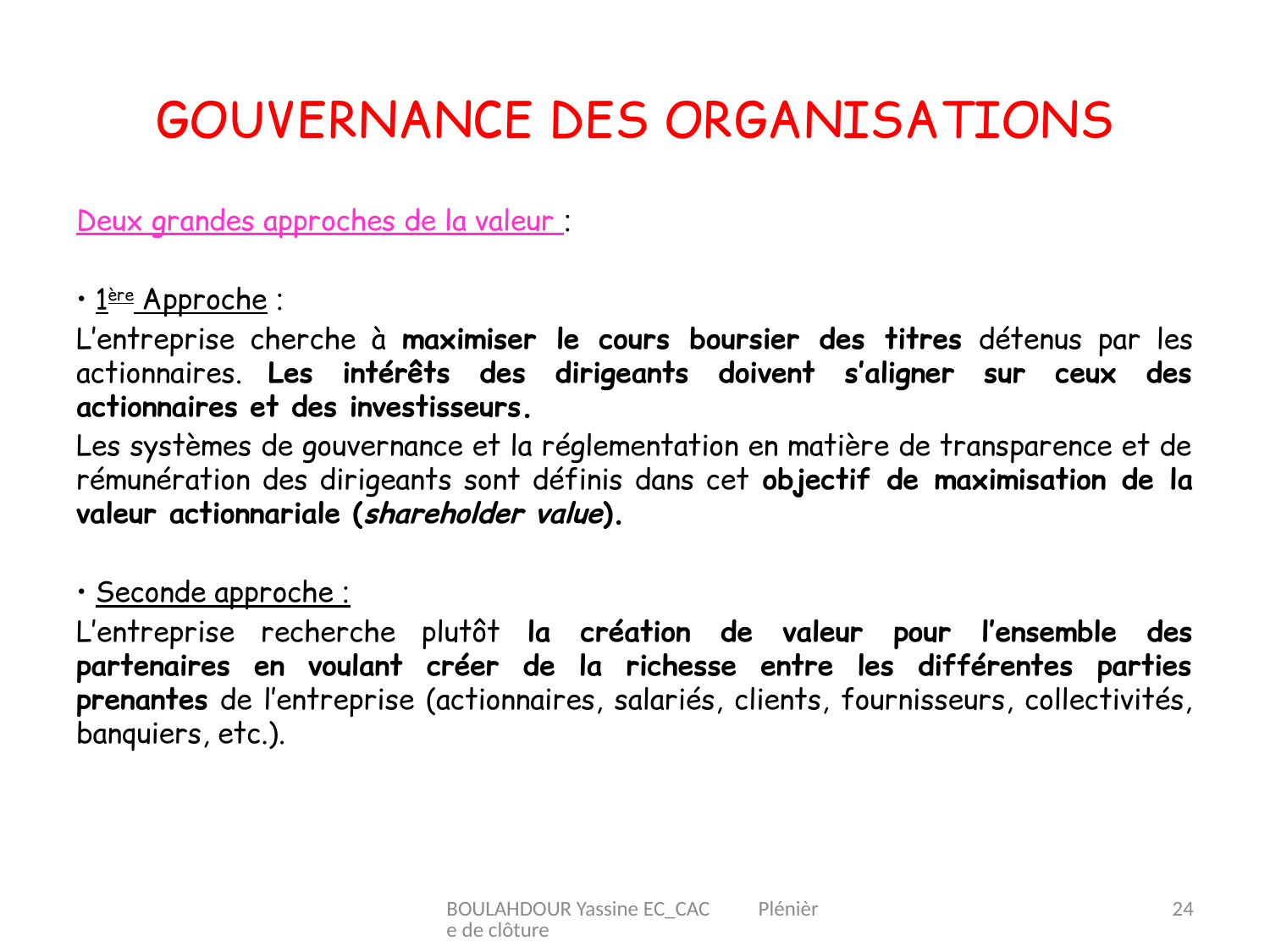

# Gouvernance des organisations
Deux grandes approches de la valeur :

• 1ère Approche :
L’entreprise cherche à maximiser le cours boursier des titres détenus par les actionnaires. Les intérêts des dirigeants doivent s’aligner sur ceux des actionnaires et des investisseurs.
Les systèmes de gouvernance et la réglementation en matière de transparence et de rémunération des dirigeants sont définis dans cet objectif de maximisation de la valeur actionnariale (shareholder value).

• Seconde approche :
L’entreprise recherche plutôt la création de valeur pour l’ensemble des partenaires en voulant créer de la richesse entre les différentes parties prenantes de l’entreprise (actionnaires, salariés, clients, fournisseurs, collectivités, banquiers, etc.).

BOULAHDOUR Yassine EC_CAC          Plénière de clôture
24